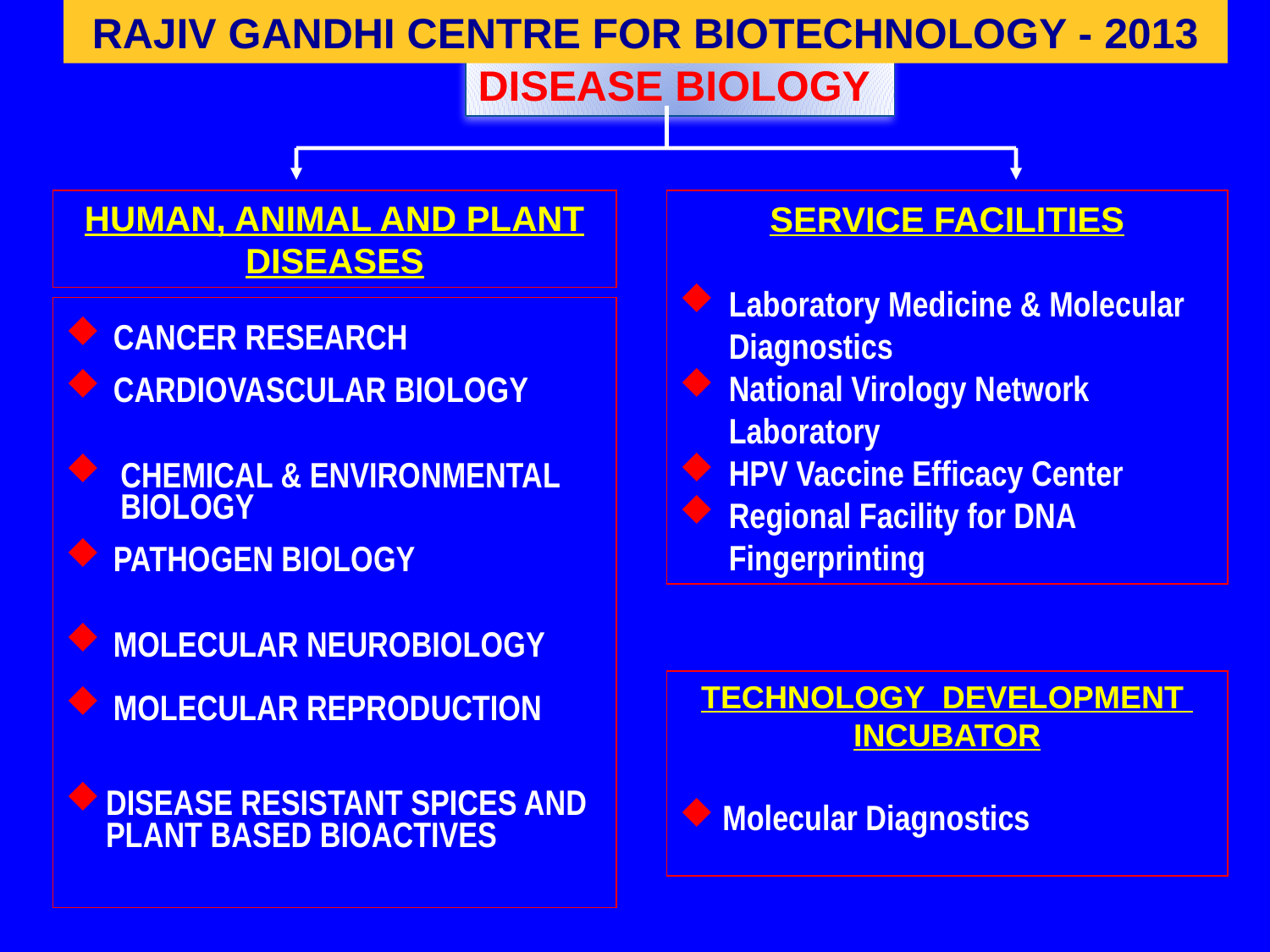

RAJIV GANDHI CENTRE FOR BIOTECHNOLOGY - 2013
DISEASE BIOLOGY

HUMAN, ANIMAL AND PLANT
DISEASES
SERVICE FACILITIES

Laboratory Medicine & Molecular Diagnostics
National Virology Network Laboratory
HPV Vaccine Efficacy Center
Regional Facility for DNA    Fingerprinting
CANCER RESEARCH
CARDIOVASCULAR BIOLOGY

CHEMICAL & ENVIRONMENTAL  BIOLOGY
PATHOGEN BIOLOGY

MOLECULAR NEUROBIOLOGY

MOLECULAR REPRODUCTION

DISEASE RESISTANT SPICES AND PLANT BASED BIOACTIVES

TECHNOLOGY  DEVELOPMENT
INCUBATOR

 Molecular Diagnostics